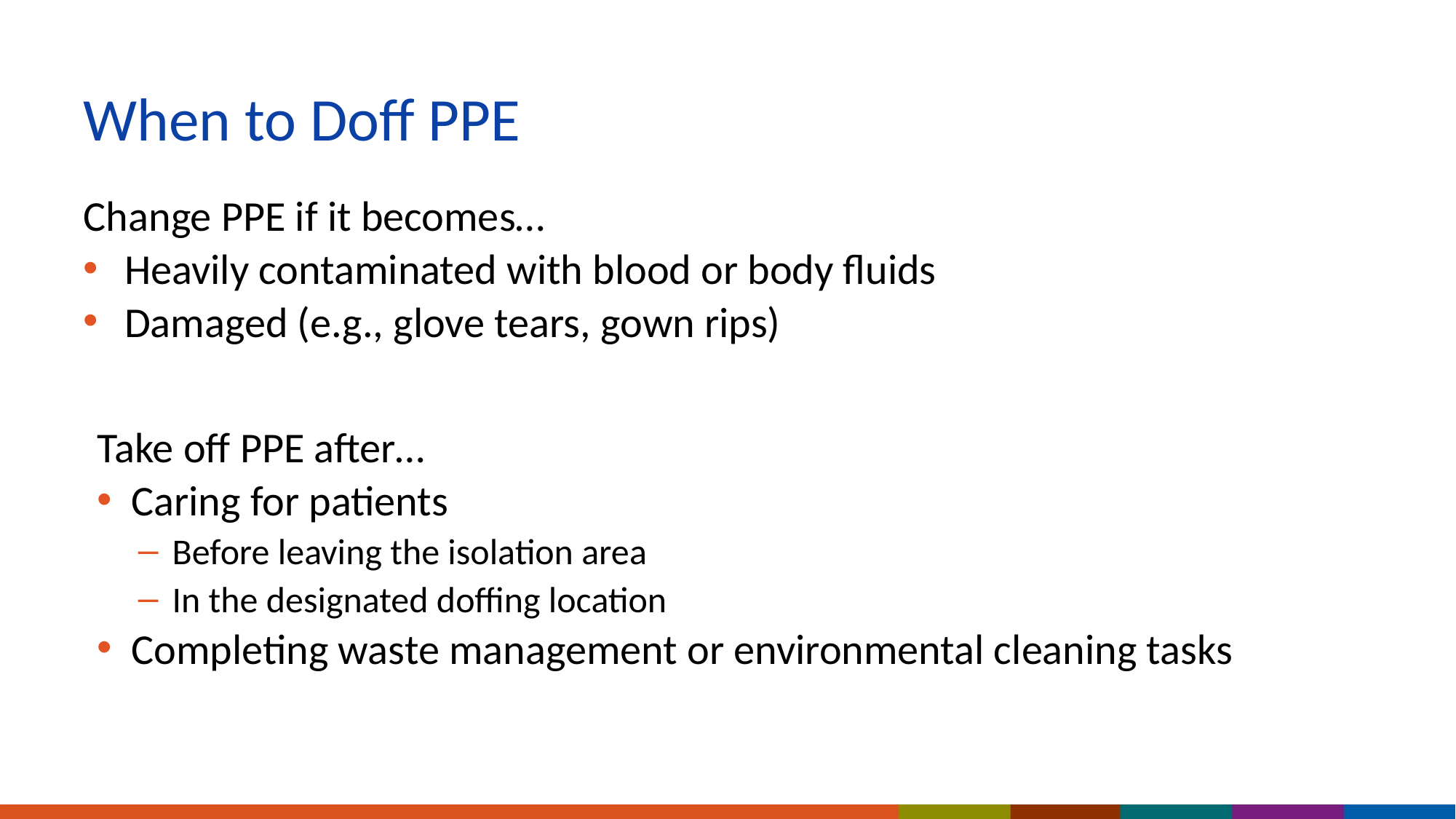

# When to Doff PPE
Change PPE if it becomes…
Heavily contaminated with blood or body fluids
Damaged (e.g., glove tears, gown rips)

Take off PPE after…
Caring for patients
Before leaving the isolation area
In the designated doffing location
Completing waste management or environmental cleaning tasks